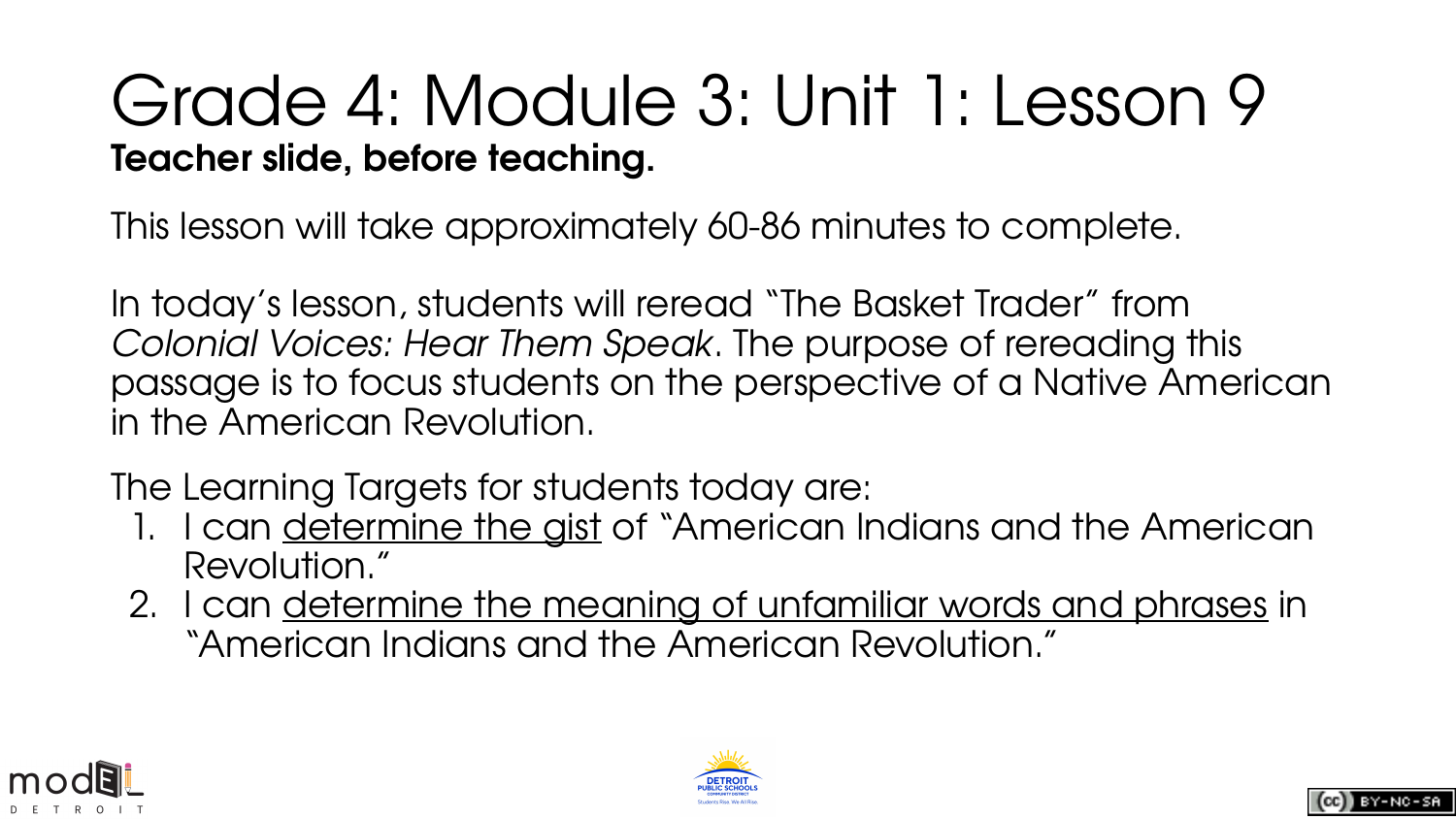

# Grade 4: Module 3: Unit 1: Lesson 9
Teacher slide, before teaching.
This lesson will take approximately 60-86 minutes to complete.

In today’s lesson, students will reread “The Basket Trader” from Colonial Voices: Hear Them Speak. The purpose of rereading this passage is to focus students on the perspective of a Native American in the American Revolution.

The Learning Targets for students today are:
I can determine the gist of “American Indians and the American Revolution.”
I can determine the meaning of unfamiliar words and phrases in “American Indians and the American Revolution.”